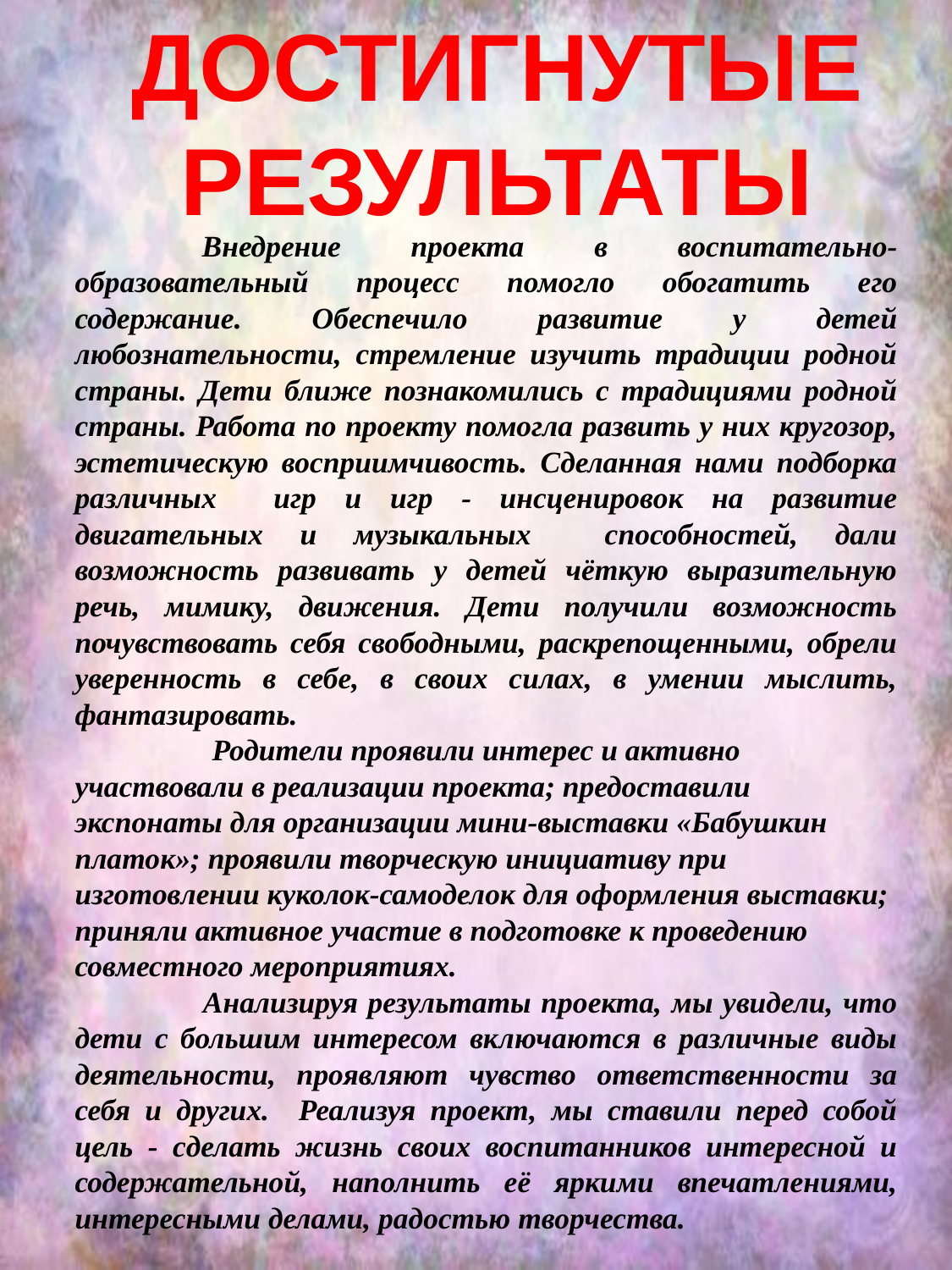

ДОСТИГНУТЫЕ РЕЗУЛЬТАТЫ
	Внедрение проекта в воспитательно-образовательный процесс помогло обогатить его содержание. Обеспечило развитие у детей любознательности, стремление изучить традиции родной страны. Дети ближе познакомились с традициями родной страны. Работа по проекту помогла развить у них кругозор, эстетическую восприимчивость. Сделанная нами подборка различных  игр и игр - инсценировок на развитие двигательных и музыкальных  способностей, дали возможность развивать у детей чёткую выразительную речь, мимику, движения. Дети получили возможность почувствовать себя свободными, раскрепощенными, обрели уверенность в себе, в своих силах, в умении мыслить, фантазировать.
                  Родители проявили интерес и активно участвовали в реализации проекта; предоставили экспонаты для организации мини-выставки «Бабушкин платок»; проявили творческую инициативу при изготовлении куколок-самоделок для оформления выставки; приняли активное участие в подготовке к проведению совместного мероприятиях.
             Анализируя результаты проекта, мы увидели, что дети с большим интересом включаются в различные виды деятельности, проявляют чувство ответственности за себя и других.  Реализуя проект, мы ставили перед собой цель - сделать жизнь своих воспитанников интересной и содержательной, наполнить её яркими впечатлениями, интересными делами, радостью творчества.